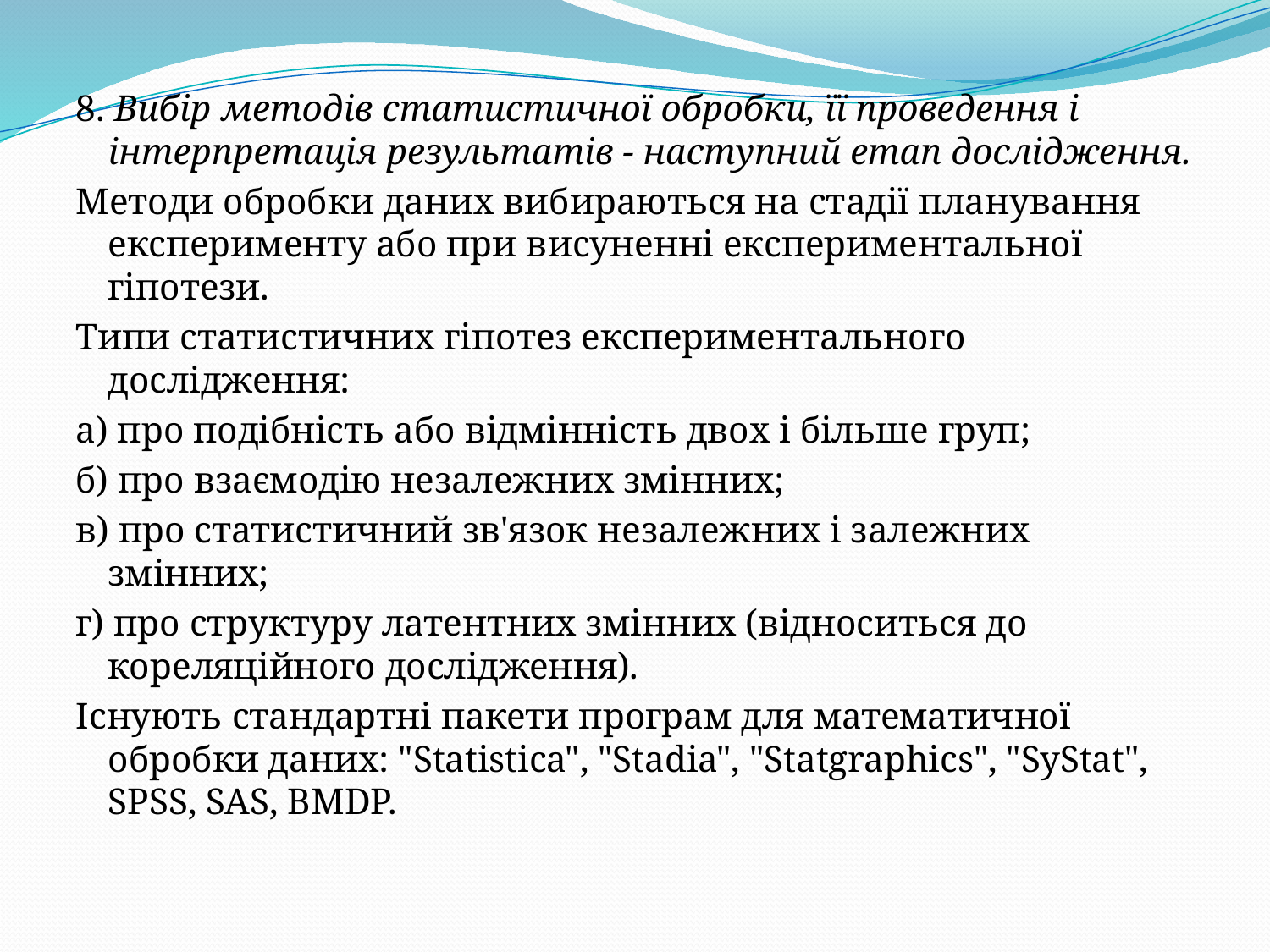

8. Вибір методів статистичної обробки, її проведення і інтерпретація результатів - наступний етап дослідження.
Методи обробки даних вибираються на стадії планування експерименту або при висуненні експериментальної гіпотези.
Типи статистичних гіпотез експериментального дослідження:
а) про подібність або відмінність двох і більше груп;
б) про взаємодію незалежних змінних;
в) про статистичний зв'язок незалежних і залежних змінних;
г) про структуру латентних змінних (відноситься до кореляційного дослідження).
Існують стандартні пакети програм для математичної обробки даних: "Statistica", "Stadia", "Statgraphics", "SyStat", SPSS, SAS, BMDP.